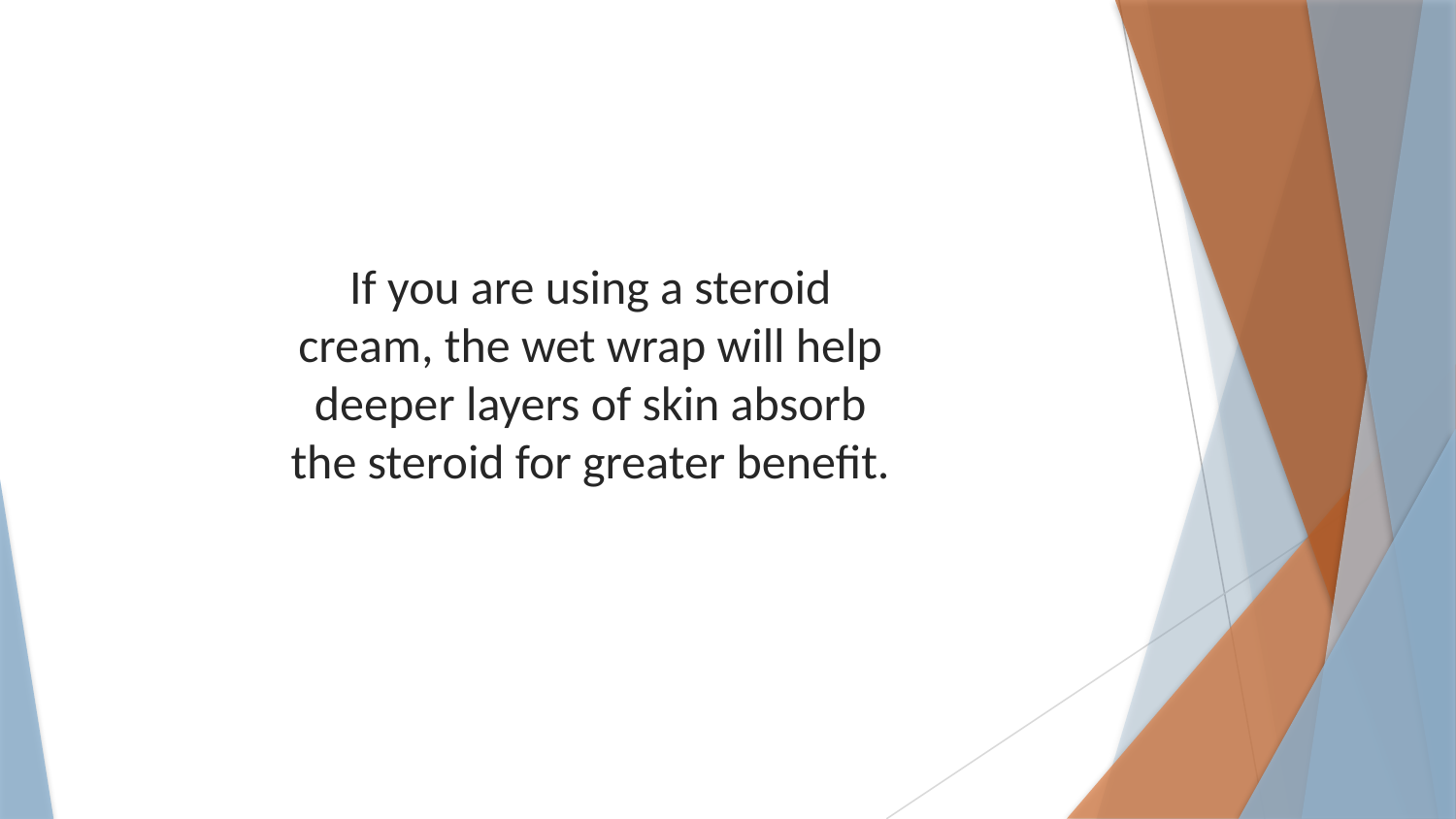

If you are using a steroid cream, the wet wrap will help deeper layers of skin absorb the steroid for greater benefit.